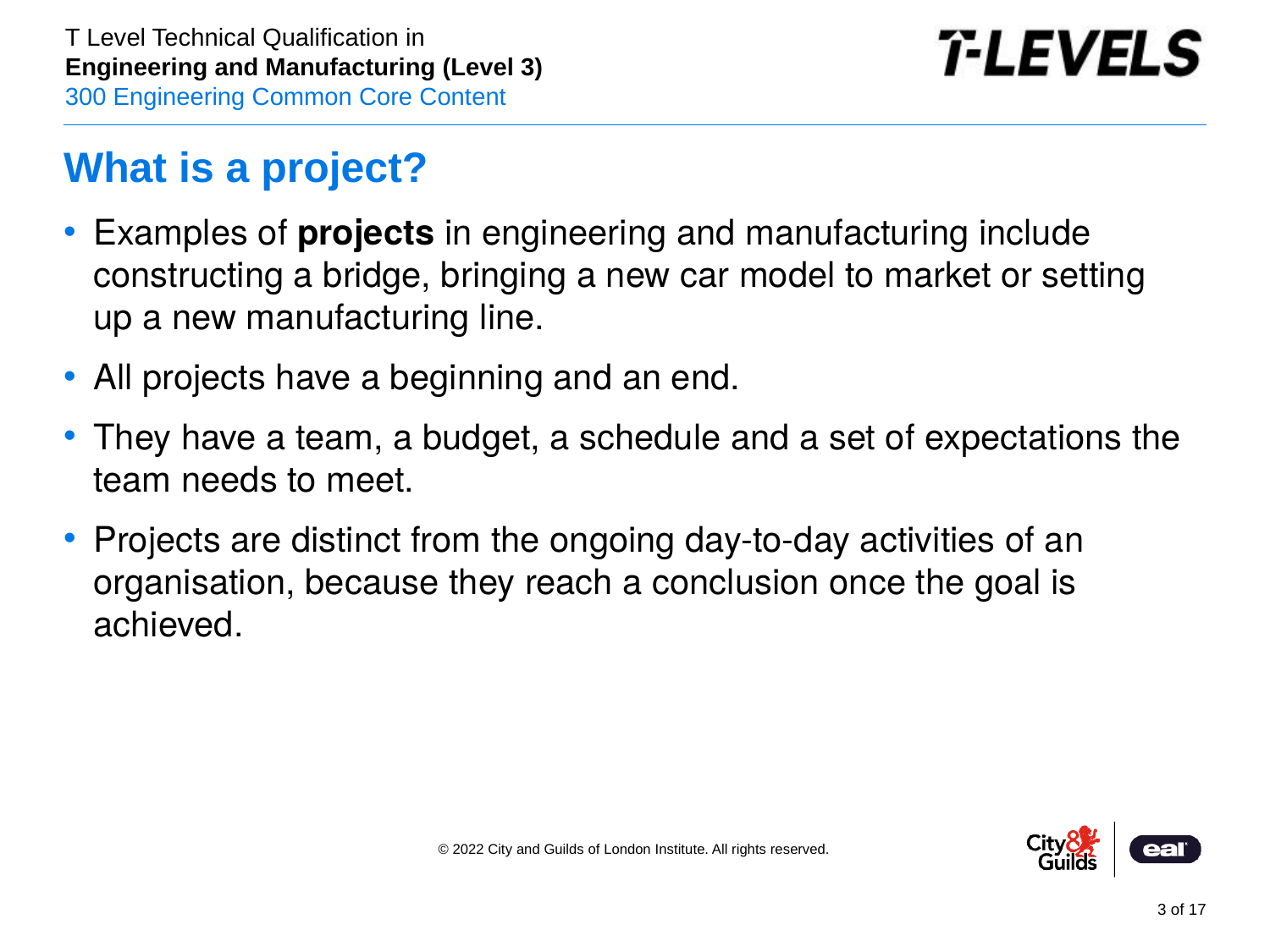

# What is a project?
Examples of projects in engineering and manufacturing include constructing a bridge, bringing a new car model to market or setting up a new manufacturing line.
All projects have a beginning and an end.
They have a team, a budget, a schedule and a set of expectations the team needs to meet.
Projects are distinct from the ongoing day-to-day activities of an organisation, because they reach a conclusion once the goal is achieved.